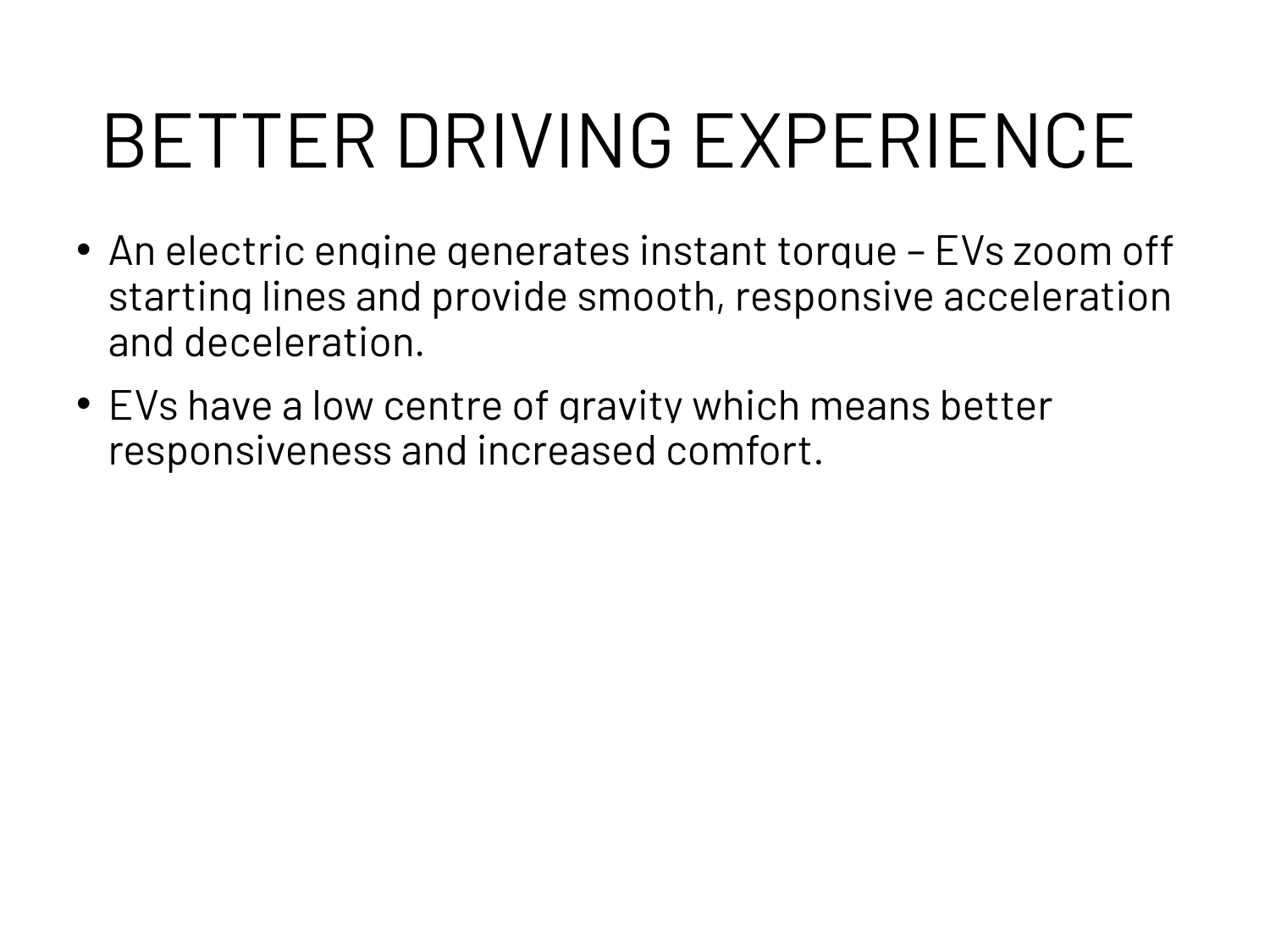

# BETTER DRIVING EXPERIENCE
An electric engine generates instant torque – EVs zoom off starting lines and provide smooth, responsive acceleration and deceleration.
EVs have a low centre of gravity which means better responsiveness and increased comfort.